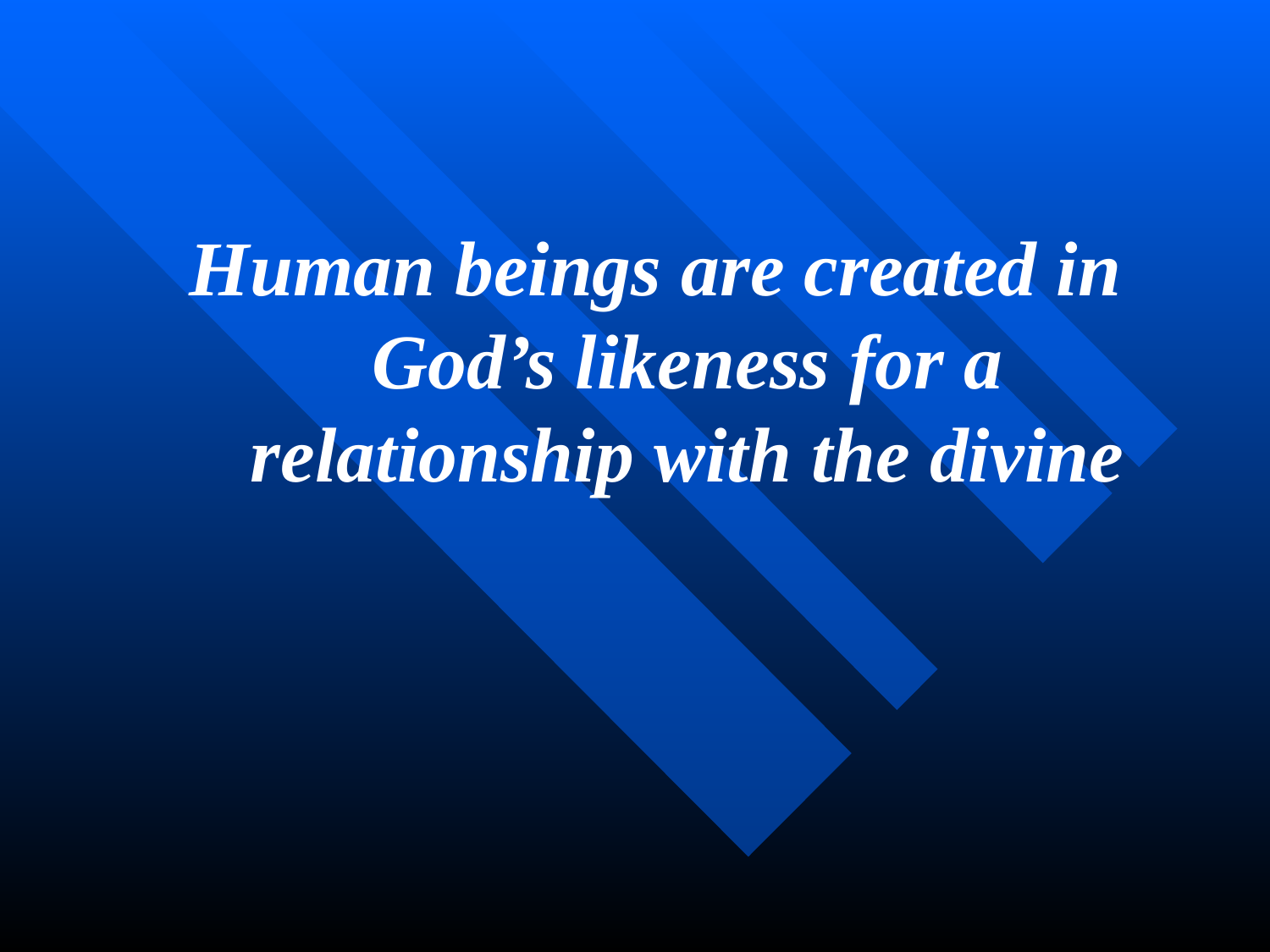

Human beings are created in God’s likeness for a relationship with the divine